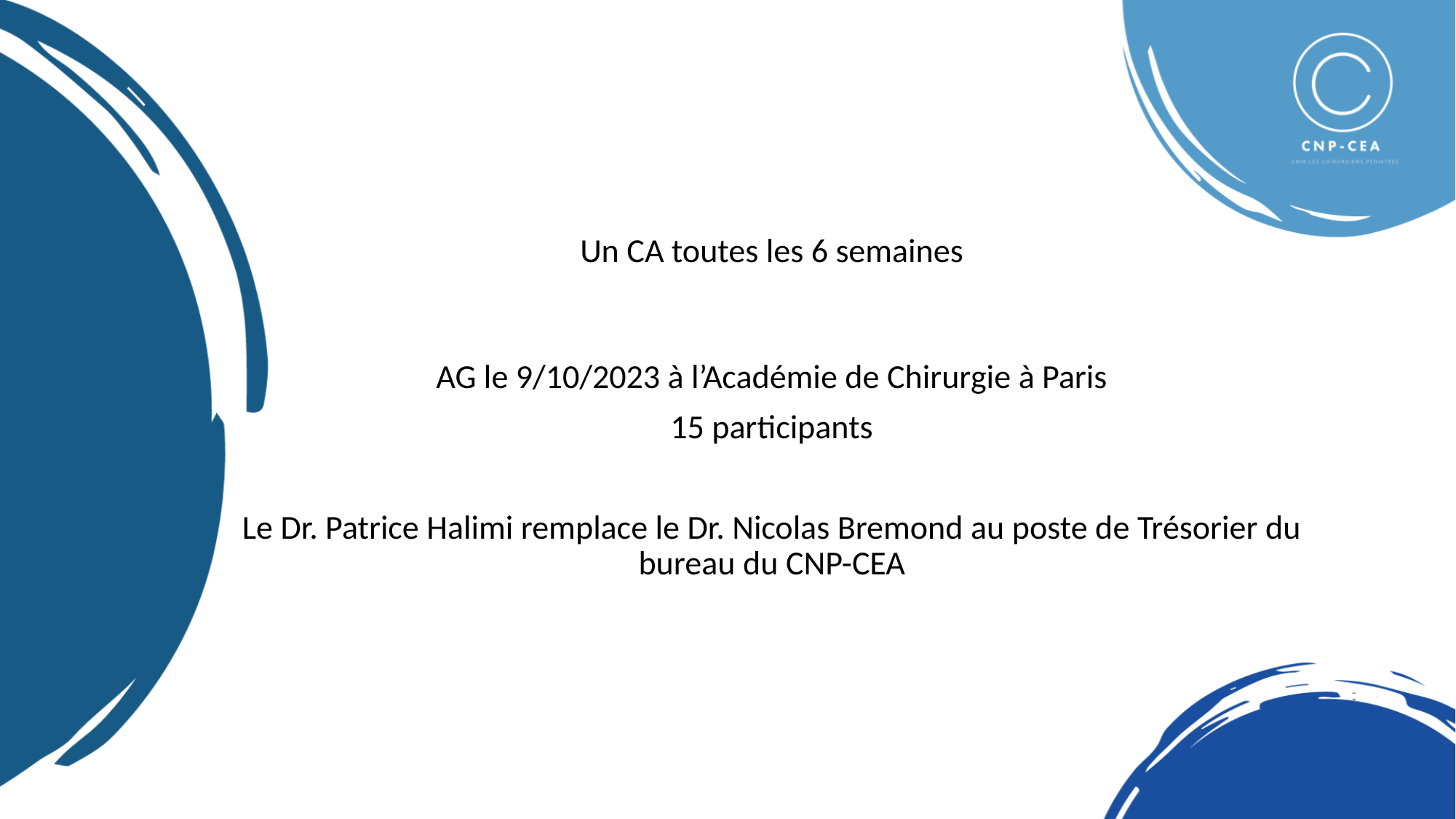

Un CA toutes les 6 semaines
AG le 9/10/2023 à l’Académie de Chirurgie à Paris
15 participants

Le Dr. Patrice Halimi remplace le Dr. Nicolas Bremond au poste de Trésorier du bureau du CNP-CEA